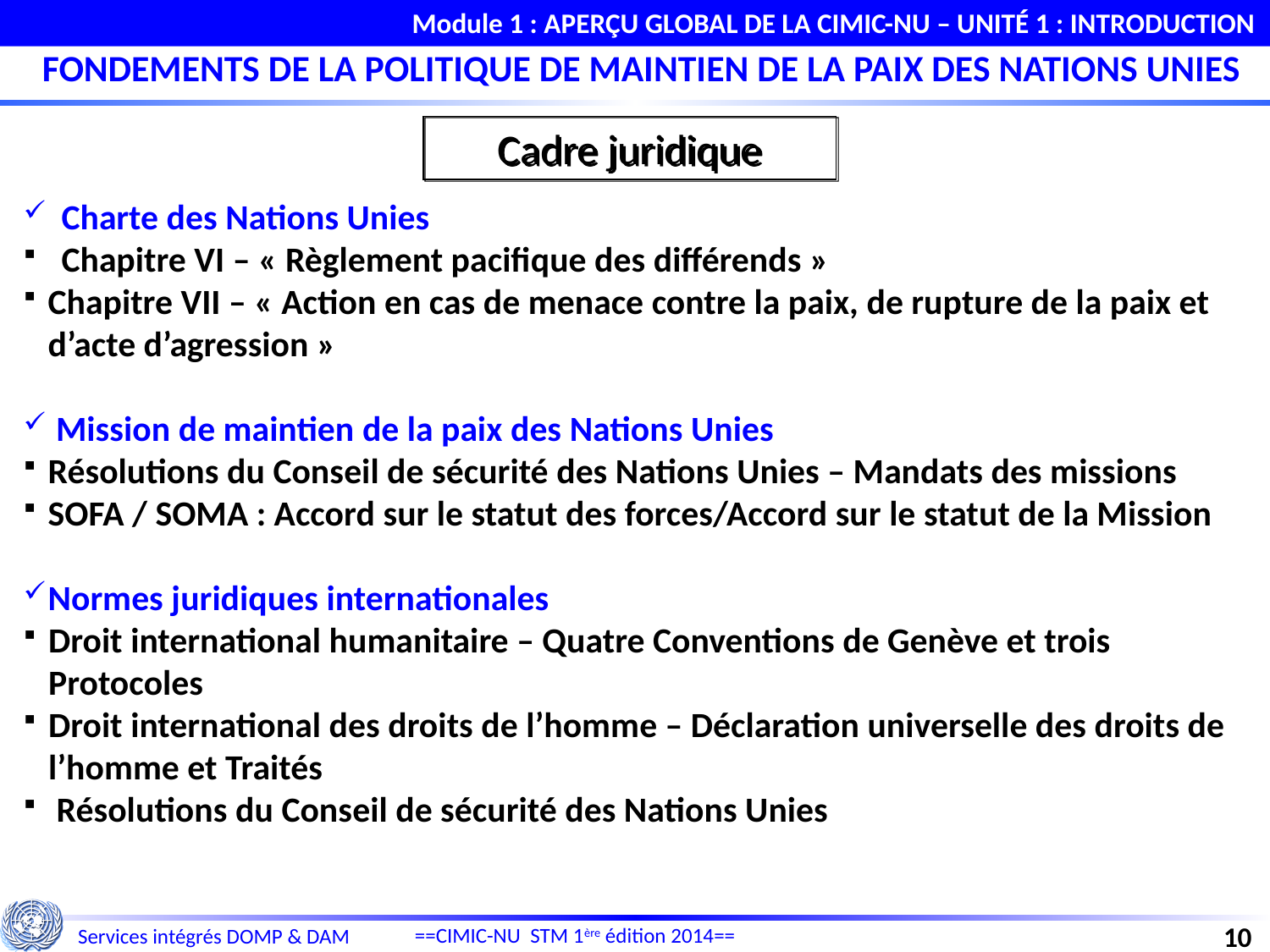

Module 1 : APERÇU GLOBAL DE LA CIMIC-NU – UNITÉ 1 : INTRODUCTION
FONDEMENTS DE LA POLITIQUE DE MAINTIEN DE LA PAIX DES NATIONS UNIES
Cadre juridique
 Charte des Nations Unies
 Chapitre VI – « Règlement pacifique des différends »
Chapitre VII – « Action en cas de menace contre la paix, de rupture de la paix et d’acte d’agression »

 Mission de maintien de la paix des Nations Unies
Résolutions du Conseil de sécurité des Nations Unies – Mandats des missions
SOFA / SOMA : Accord sur le statut des forces/Accord sur le statut de la Mission

Normes juridiques internationales
Droit international humanitaire – Quatre Conventions de Genève et trois Protocoles
Droit international des droits de l’homme – Déclaration universelle des droits de l’homme et Traités
 Résolutions du Conseil de sécurité des Nations Unies

10
==CIMIC-NU  STM 1ère édition 2014==
Services intégrés DOMP & DAM